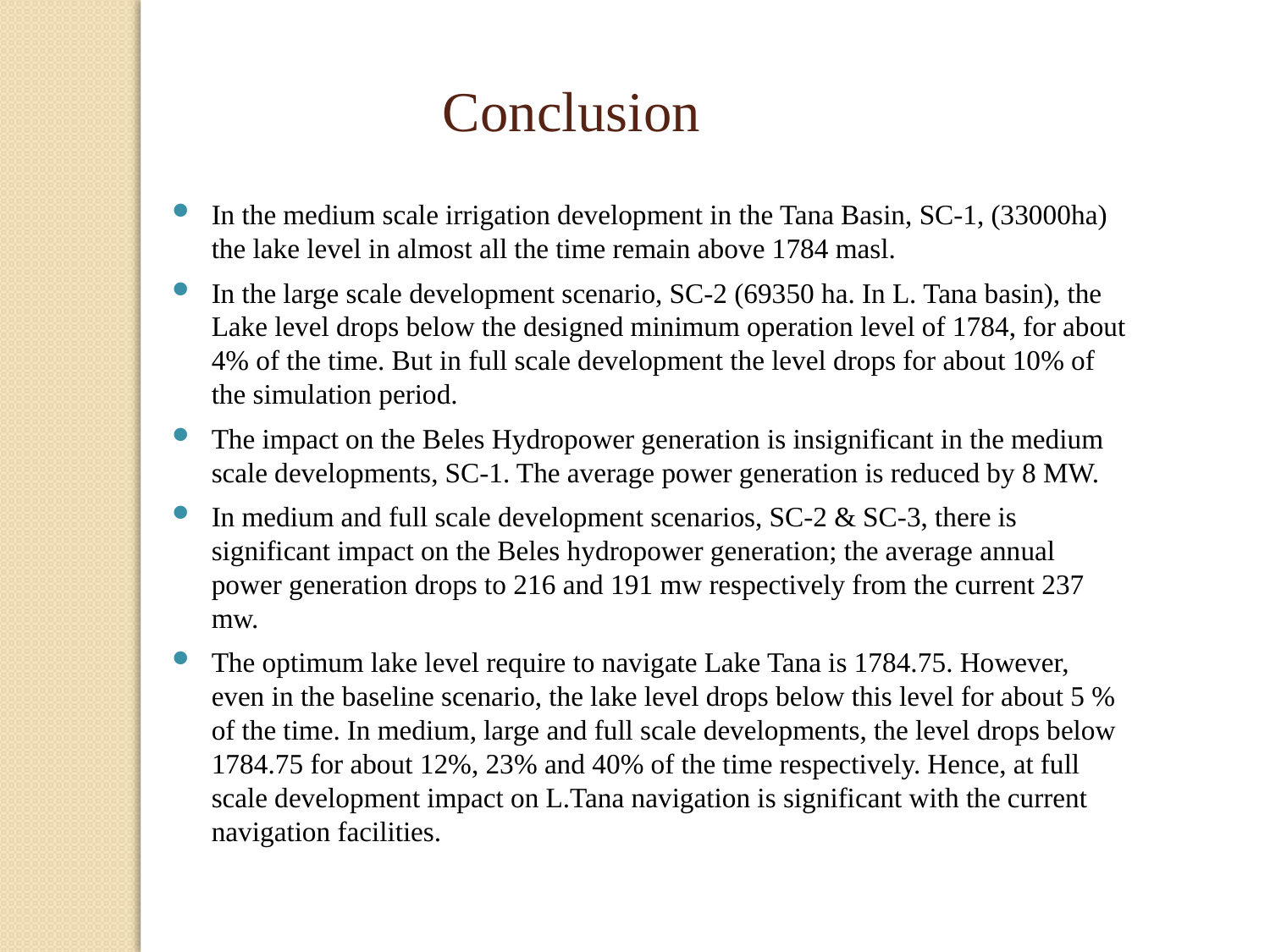

Conclusion
In the medium scale irrigation development in the Tana Basin, SC-1, (33000ha) the lake level in almost all the time remain above 1784 masl.
In the large scale development scenario, SC-2 (69350 ha. In L. Tana basin), the Lake level drops below the designed minimum operation level of 1784, for about 4% of the time. But in full scale development the level drops for about 10% of the simulation period.
The impact on the Beles Hydropower generation is insignificant in the medium scale developments, SC-1. The average power generation is reduced by 8 MW.
In medium and full scale development scenarios, SC-2 & SC-3, there is significant impact on the Beles hydropower generation; the average annual power generation drops to 216 and 191 mw respectively from the current 237 mw.
The optimum lake level require to navigate Lake Tana is 1784.75. However, even in the baseline scenario, the lake level drops below this level for about 5 % of the time. In medium, large and full scale developments, the level drops below 1784.75 for about 12%, 23% and 40% of the time respectively. Hence, at full scale development impact on L.Tana navigation is significant with the current navigation facilities.